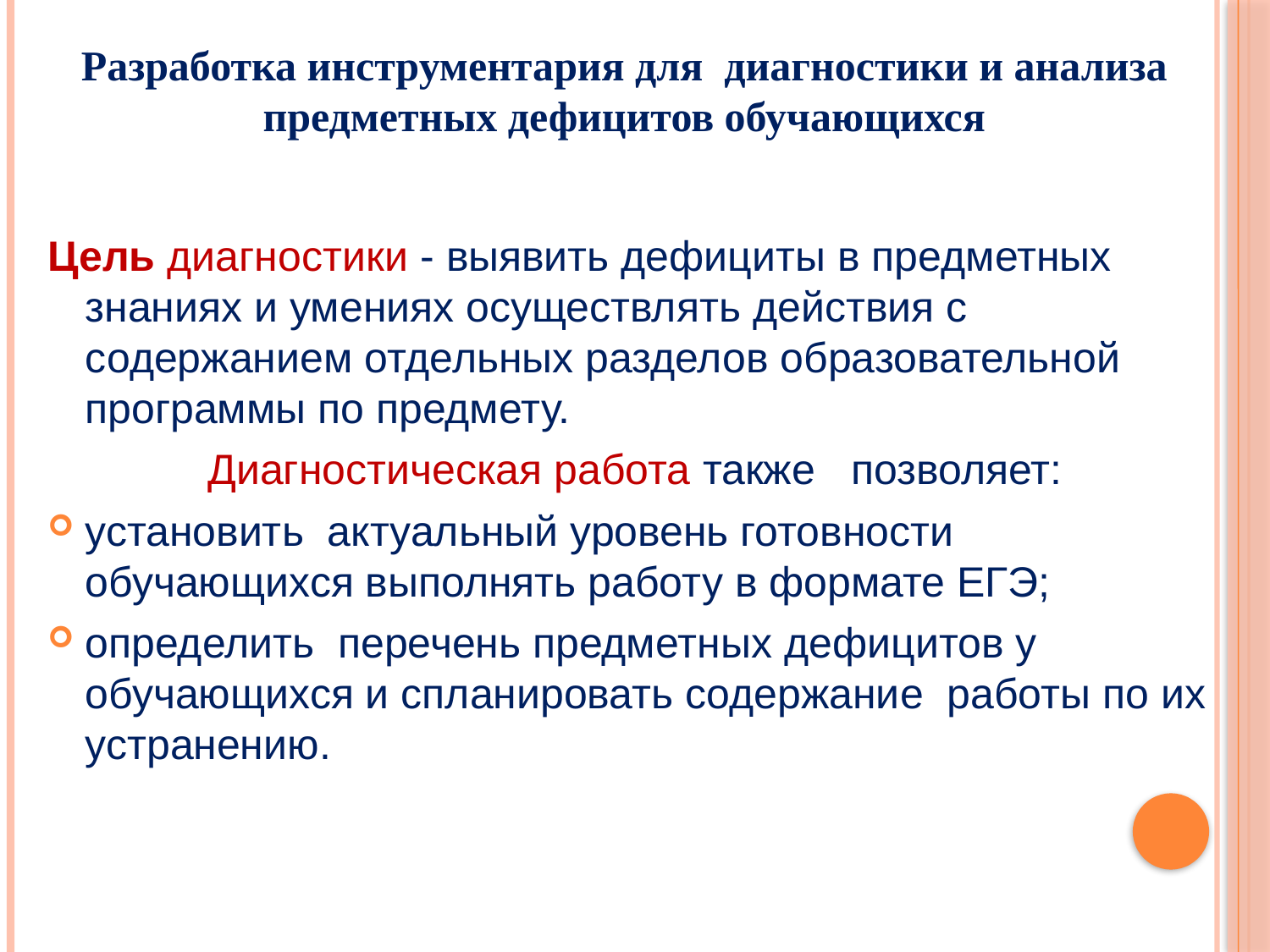

# Разработка инструментария для  диагностики и анализа предметных дефицитов обучающихся
Цель диагностики - выявить дефициты в предметных знаниях и умениях осуществлять действия с содержанием отдельных разделов образовательной программы по предмету.
Диагностическая работа также   позволяет:
установить  актуальный уровень готовности обучающихся выполнять работу в формате ЕГЭ;
определить  перечень предметных дефицитов у обучающихся и спланировать содержание  работы по их устранению.